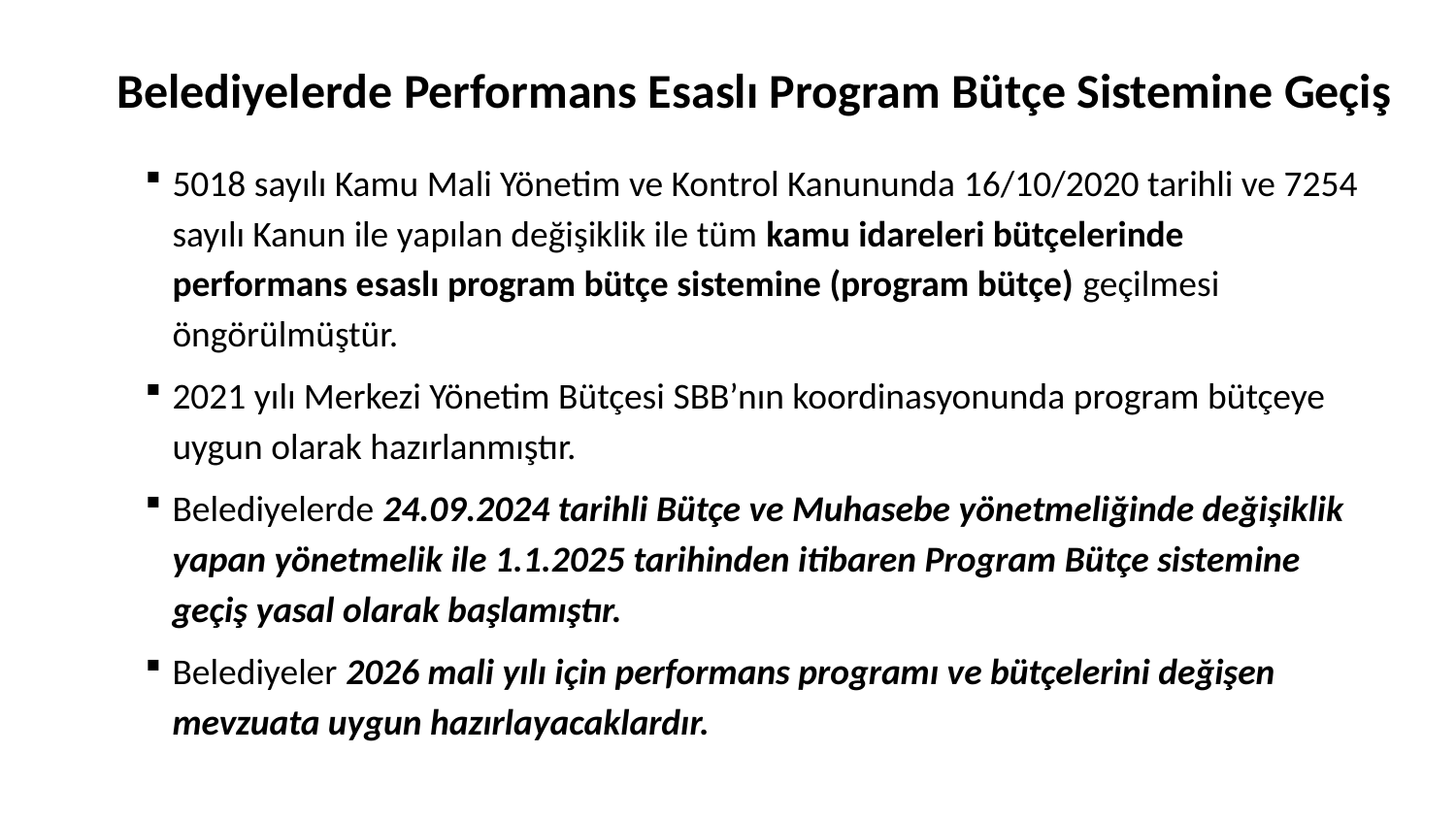

# Belediyelerde Performans Esaslı Program Bütçe Sistemine Geçiş
5018 sayılı Kamu Mali Yönetim ve Kontrol Kanununda 16/10/2020 tarihli ve 7254 sayılı Kanun ile yapılan değişiklik ile tüm kamu idareleri bütçelerinde performans esaslı program bütçe sistemine (program bütçe) geçilmesi öngörülmüştür.
2021 yılı Merkezi Yönetim Bütçesi SBB’nın koordinasyonunda program bütçeye uygun olarak hazırlanmıştır.
Belediyelerde 24.09.2024 tarihli Bütçe ve Muhasebe yönetmeliğinde değişiklik yapan yönetmelik ile 1.1.2025 tarihinden itibaren Program Bütçe sistemine geçiş yasal olarak başlamıştır.
Belediyeler 2026 mali yılı için performans programı ve bütçelerini değişen mevzuata uygun hazırlayacaklardır.